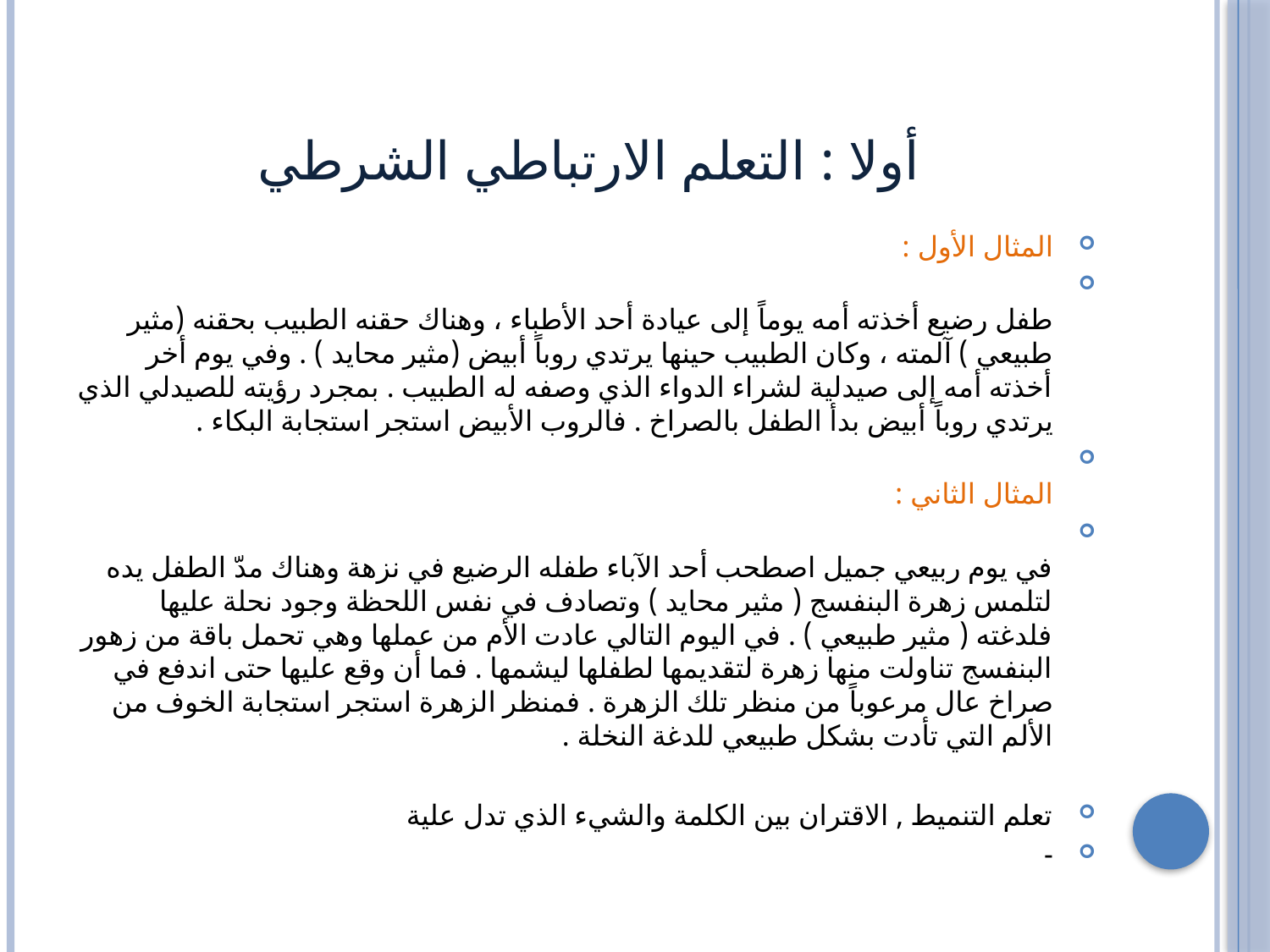

# أولا : التعلم الارتباطي الشرطي
المثال الأول :
طفل رضيع أخذته أمه يوماً إلى عيادة أحد الأطباء ، وهناك حقنه الطبيب بحقنه (مثير طبيعي ) آلمته ، وكان الطبيب حينها يرتدي روباً أبيض (مثير محايد ) . وفي يوم أخر أخذته أمه إلى صيدلية لشراء الدواء الذي وصفه له الطبيب . بمجرد رؤيته للصيدلي الذي يرتدي روباً أبيض بدأ الطفل بالصراخ . فالروب الأبيض استجر استجابة البكاء .
المثال الثاني :
في يوم ربيعي جميل اصطحب أحد الآباء طفله الرضيع في نزهة وهناك مدّ الطفل يده لتلمس زهرة البنفسج ( مثير محايد ) وتصادف في نفس اللحظة وجود نحلة عليها فلدغته ( مثير طبيعي ) . في اليوم التالي عادت الأم من عملها وهي تحمل باقة من زهور البنفسج تناولت منها زهرة لتقديمها لطفلها ليشمها . فما أن وقع عليها حتى اندفع في صراخ عال مرعوباً من منظر تلك الزهرة . فمنظر الزهرة استجر استجابة الخوف من الألم التي تأدت بشكل طبيعي للدغة النخلة .

تعلم التنميط , الاقتران بين الكلمة والشيء الذي تدل علية
-